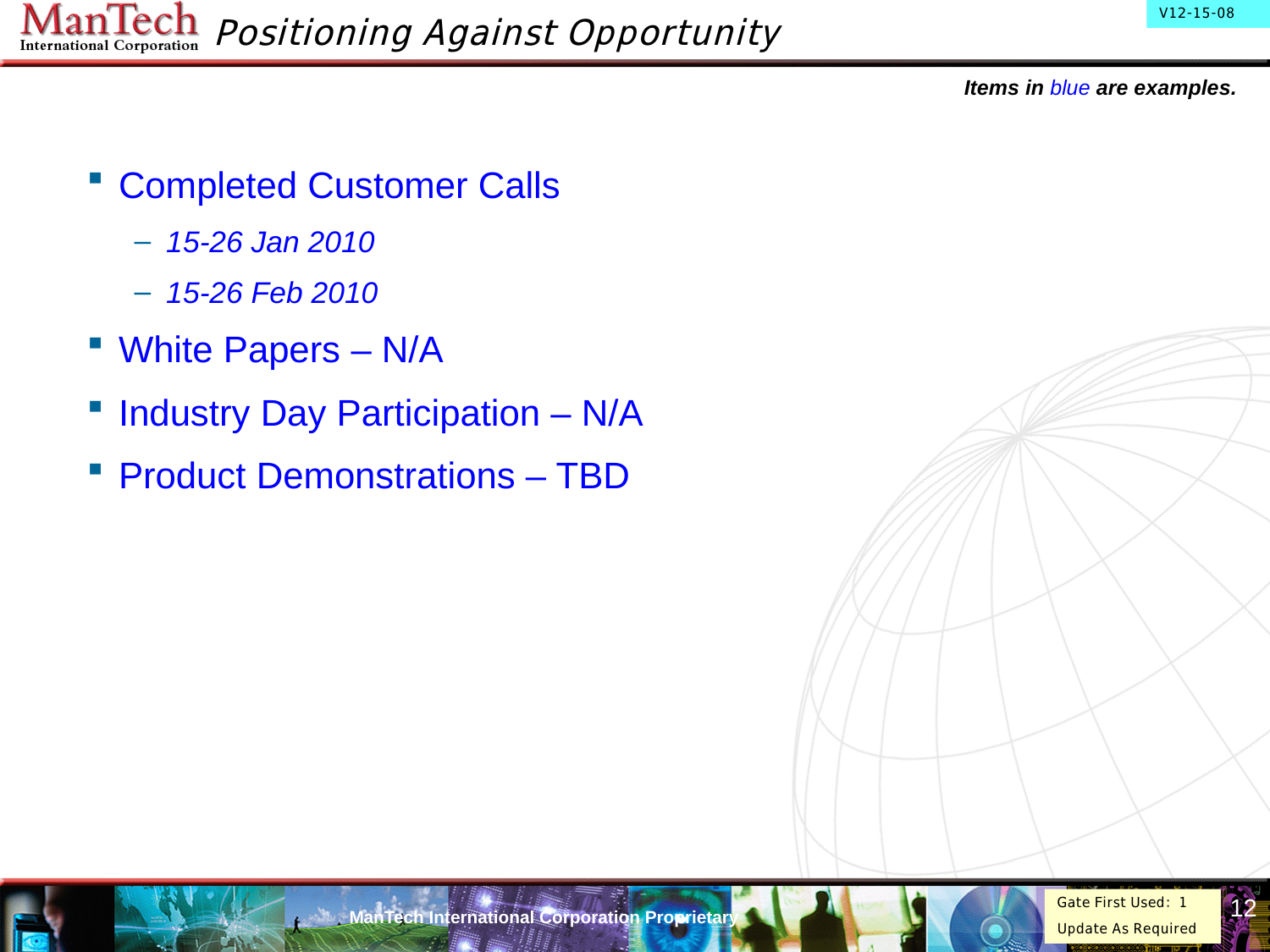

# Positioning Against Opportunity
Items in blue are examples.
Completed Customer Calls
15-26 Jan 2010
15-26 Feb 2010
White Papers – N/A
Industry Day Participation – N/A
Product Demonstrations – TBD
12
Gate First Used:  1
Update As Required